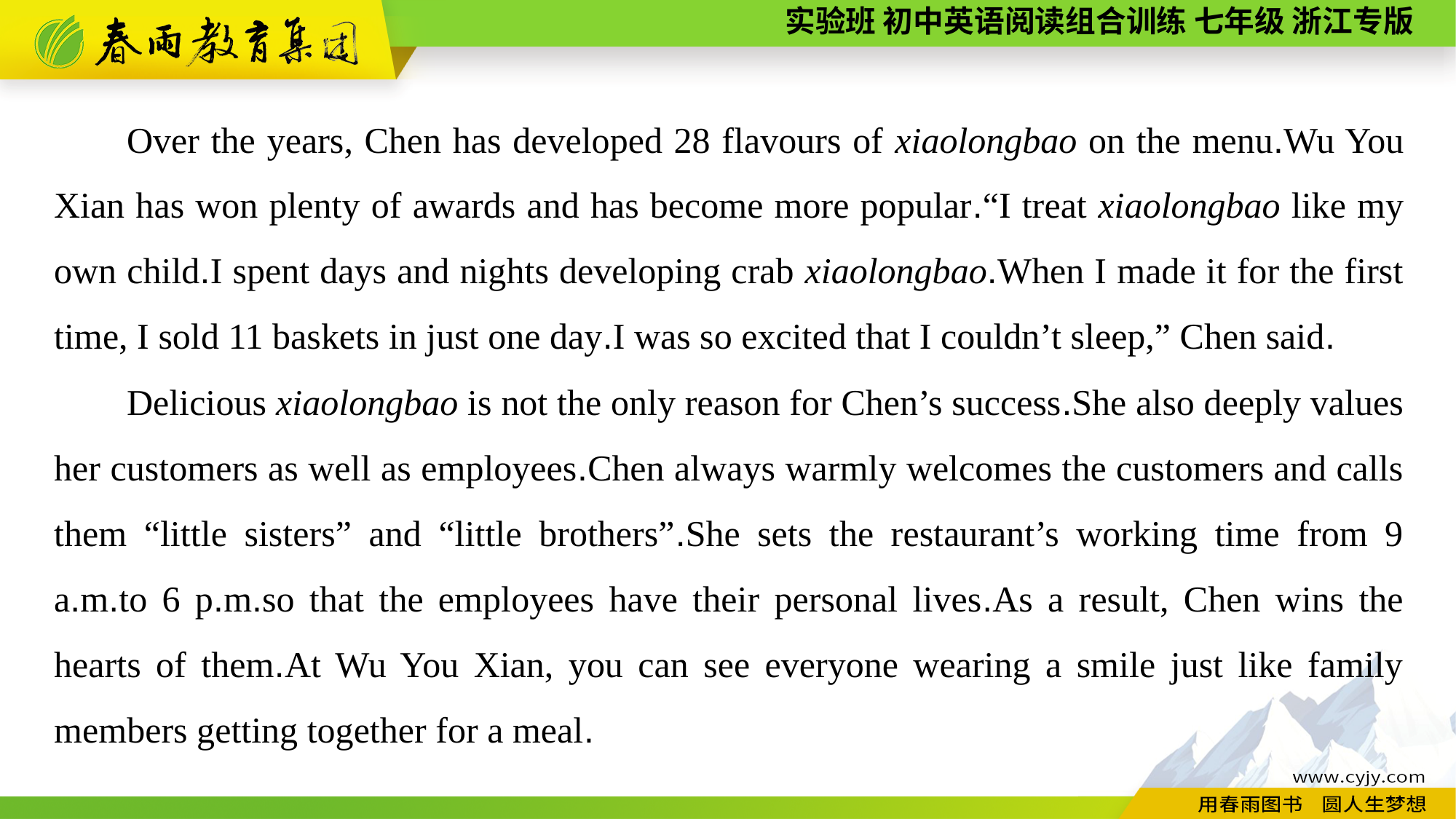

Over the years, Chen has developed 28 flavours of xiaolongbao on the menu.Wu You Xian has won plenty of awards and has become more popular.“I treat xiaolongbao like my own child.I spent days and nights developing crab xiaolongbao.When I made it for the first time, I sold 11 baskets in just one day.I was so excited that I couldn’t sleep,” Chen said.
Delicious xiaolongbao is not the only reason for Chen’s success.She also deeply values her customers as well as employees.Chen always warmly welcomes the customers and calls them “little sisters” and “little brothers”.She sets the restaurant’s working time from 9 a.m.to 6 p.m.so that the employees have their personal lives.As a result, Chen wins the hearts of them.At Wu You Xian, you can see everyone wearing a smile just like family members getting together for a meal.